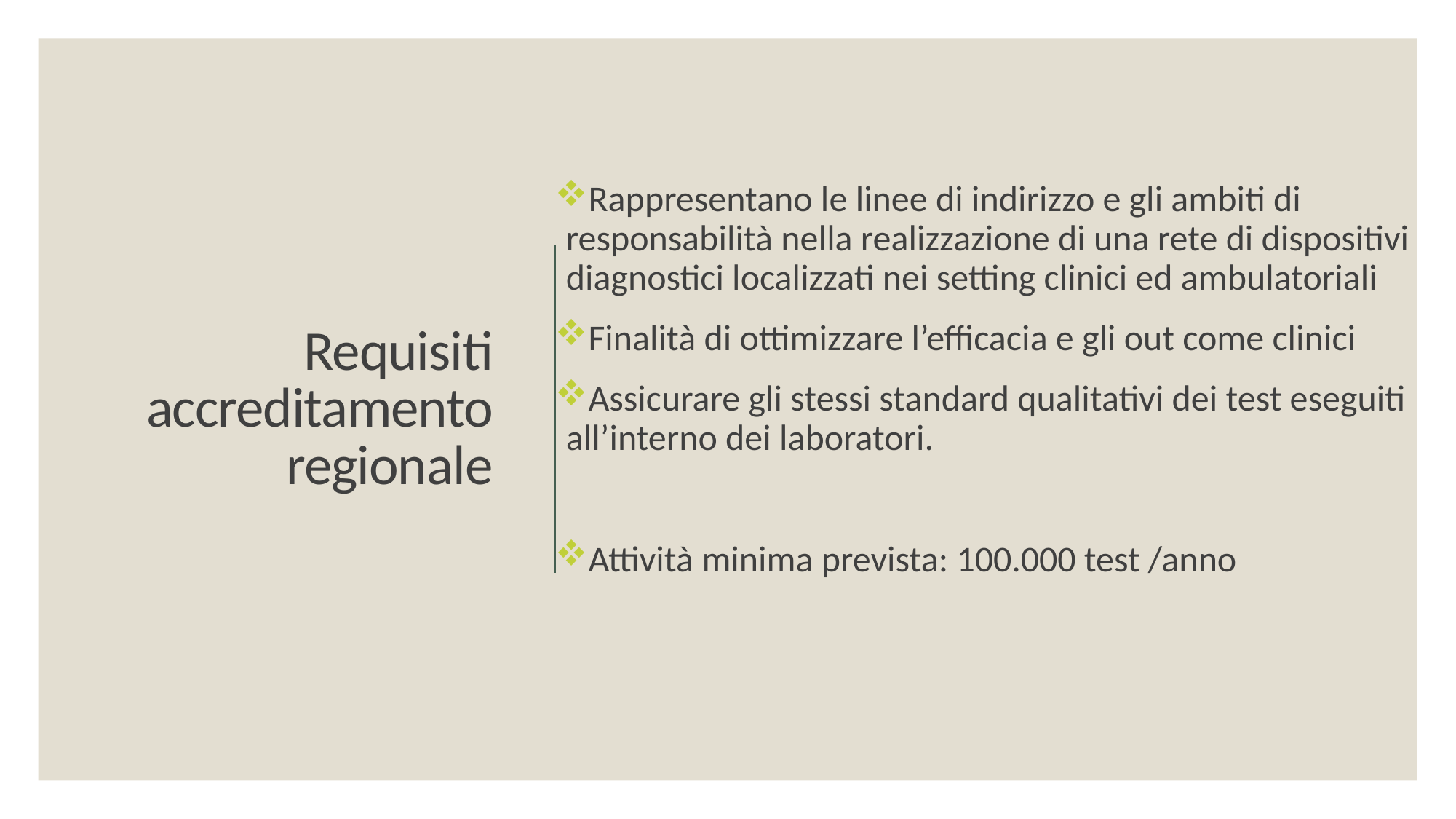

Rappresentano le linee di indirizzo e gli ambiti di responsabilità nella realizzazione di una rete di dispositivi diagnostici localizzati nei setting clinici ed ambulatoriali
Finalità di ottimizzare l’efficacia e gli out come clinici
Assicurare gli stessi standard qualitativi dei test eseguiti all’interno dei laboratori.

Attività minima prevista: 100.000 test /anno

# Requisiti accreditamento regionale